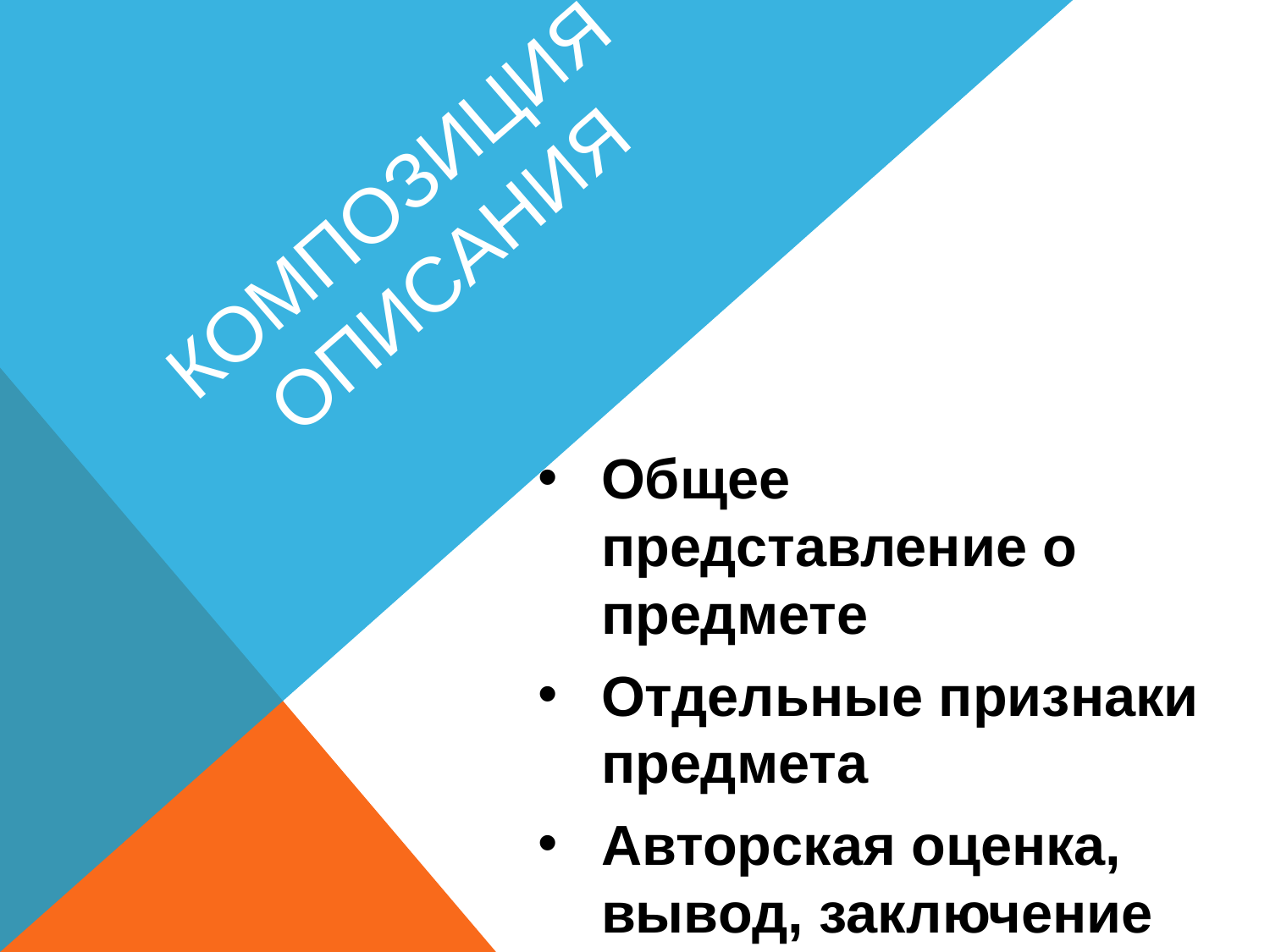

# Композиция описания

Общее представление о предмете
Отдельные признаки предмета
Авторская оценка, вывод, заключение